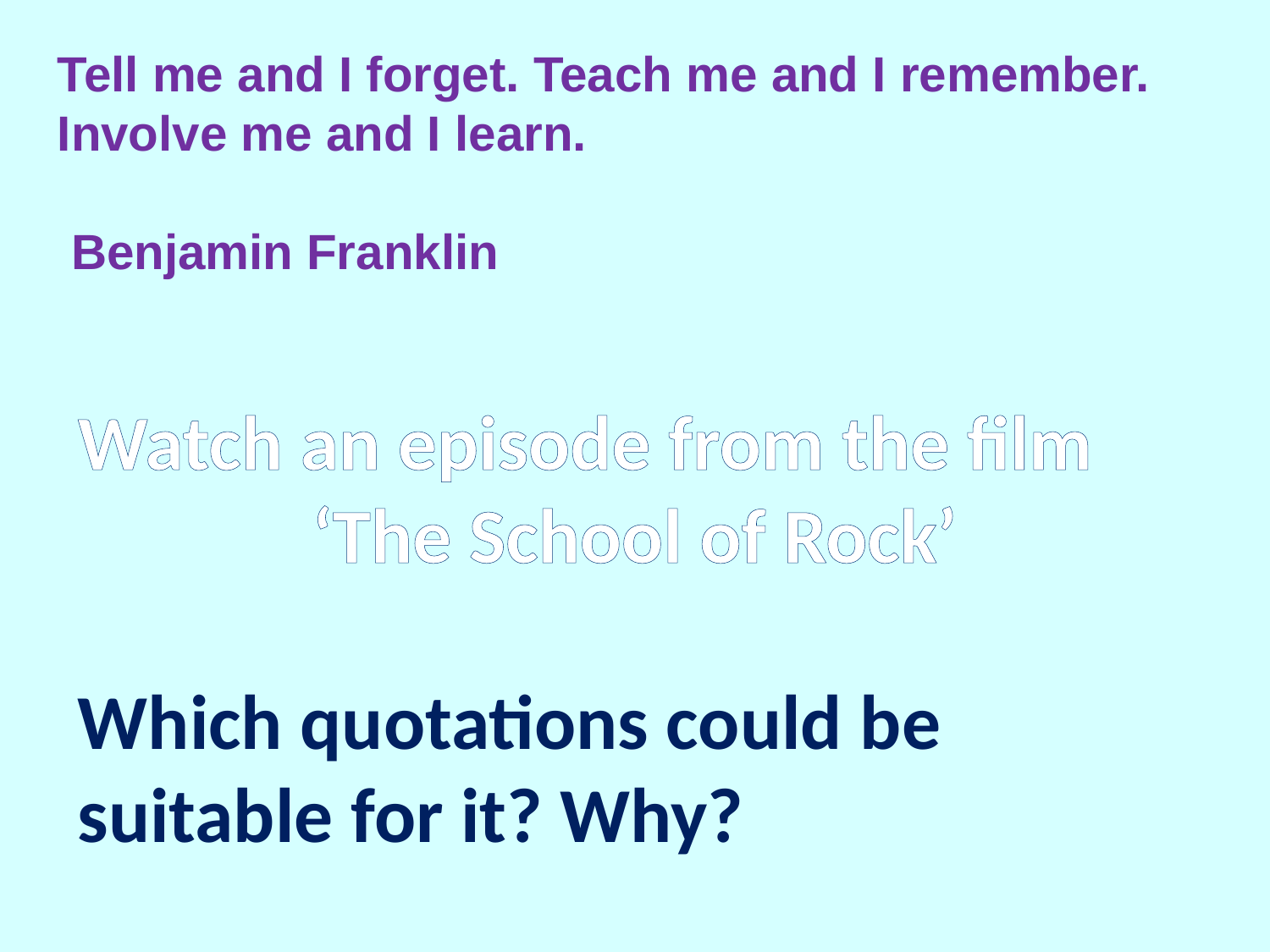

Tell me and I forget. Teach me and I remember. Involve me and I learn.

 Benjamin Franklin
Watch an episode from the film
‘The School of Rock’

Which quotations could be suitable for it? Why?